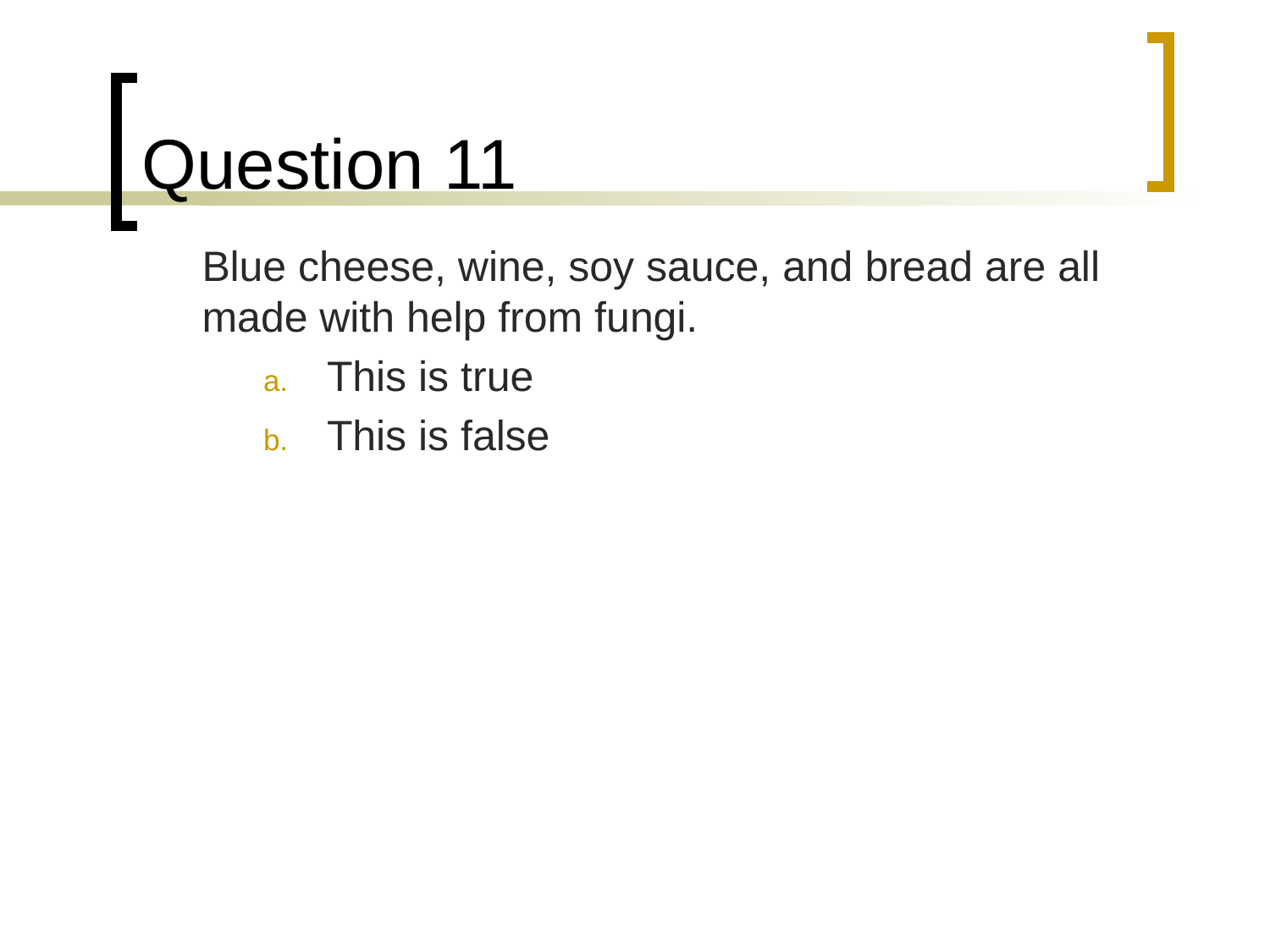

# Question 11
	Blue cheese, wine, soy sauce, and bread are all made with help from fungi.
This is true
This is false